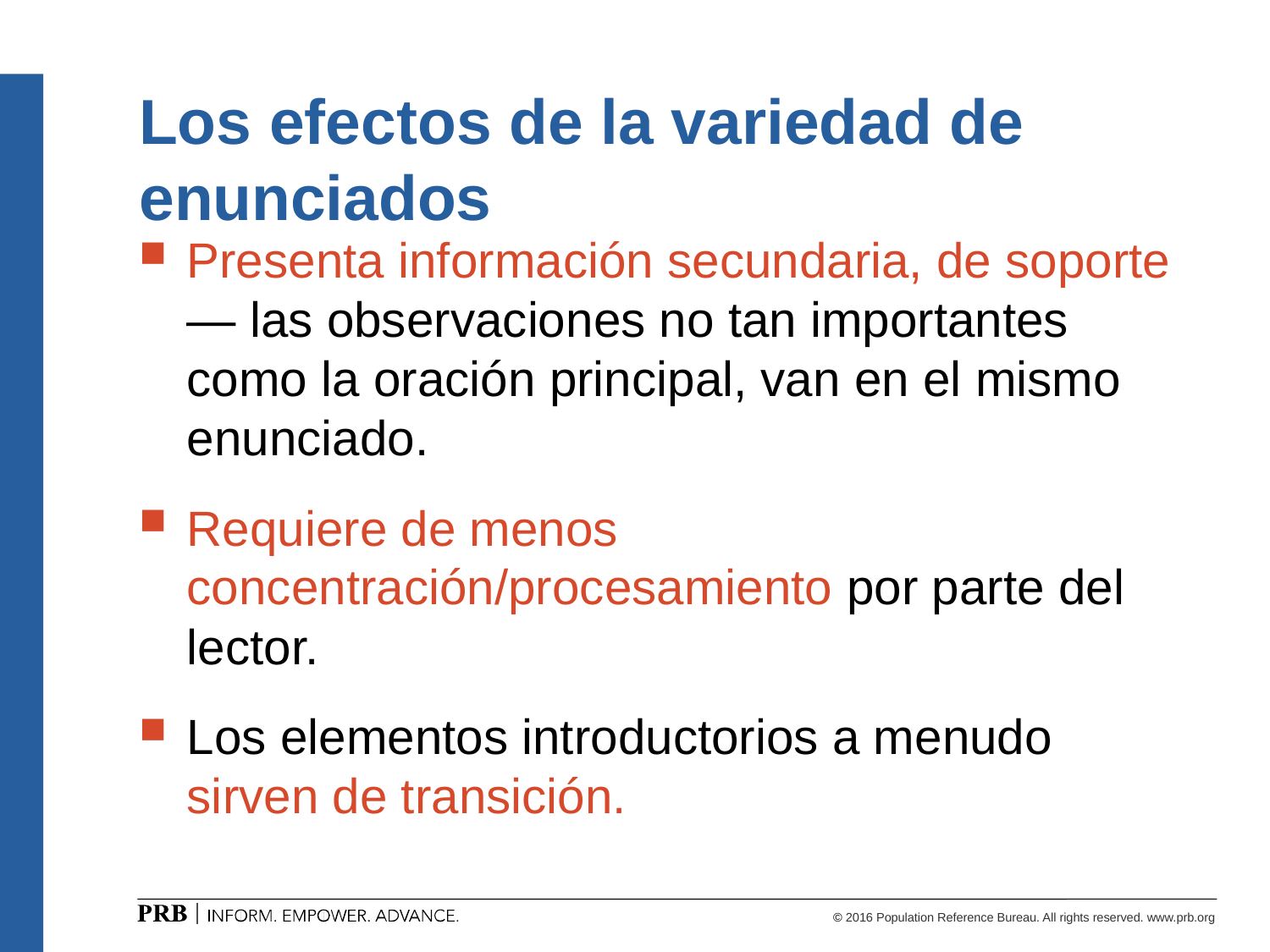

# Los efectos de la variedad de enunciados
Presenta información secundaria, de soporte— las observaciones no tan importantes como la oración principal, van en el mismo enunciado.
Requiere de menos concentración/procesamiento por parte del lector.
Los elementos introductorios a menudo sirven de transición.